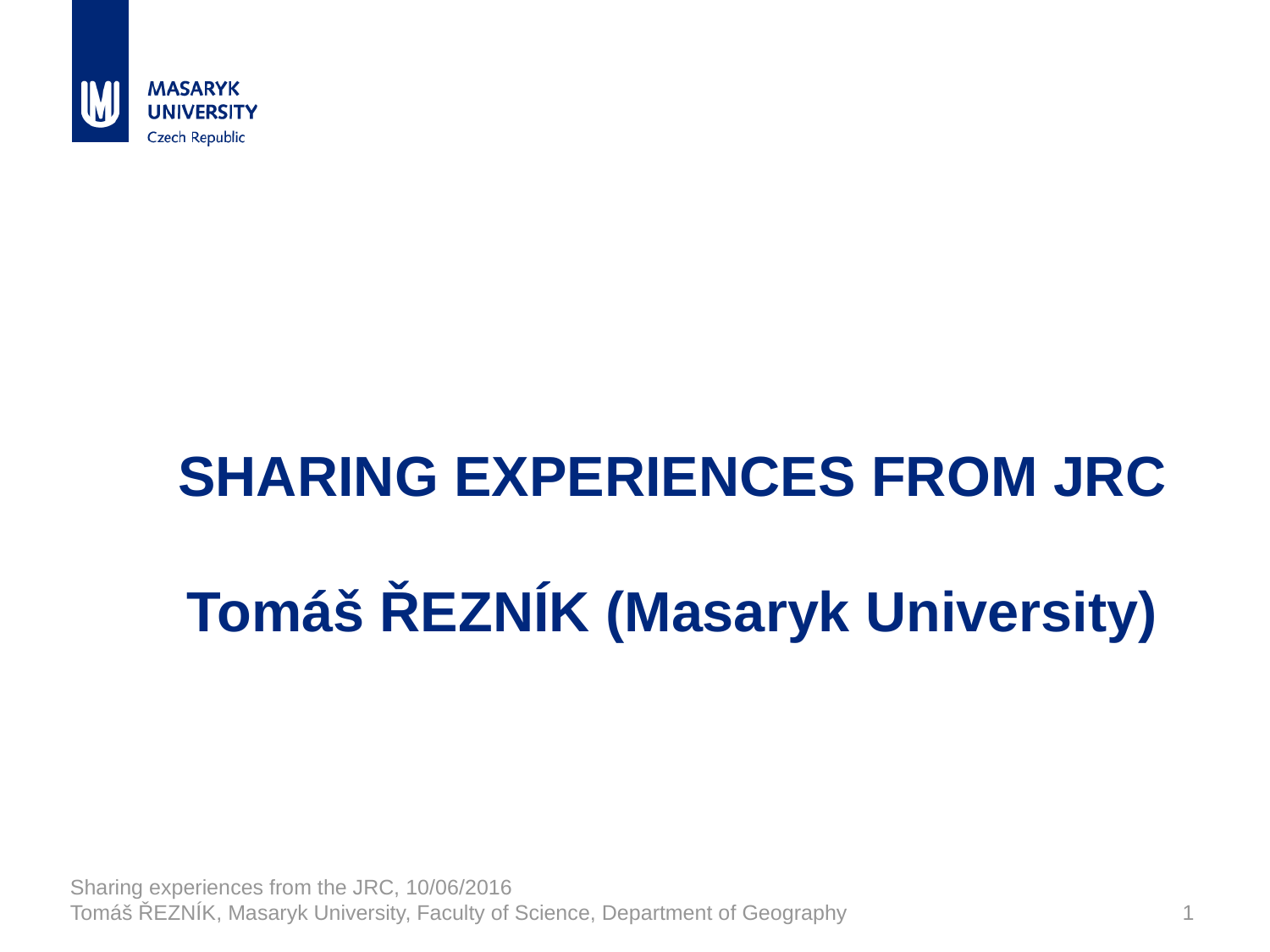

# SHARING EXPERIENCES FROM JRC Tomáš ŘEZNÍK (Masaryk University)
Sharing experiences from the JRC, 10/06/2016
Tomáš ŘEZNÍK, Masaryk University, Faculty of Science, Department of Geography
1